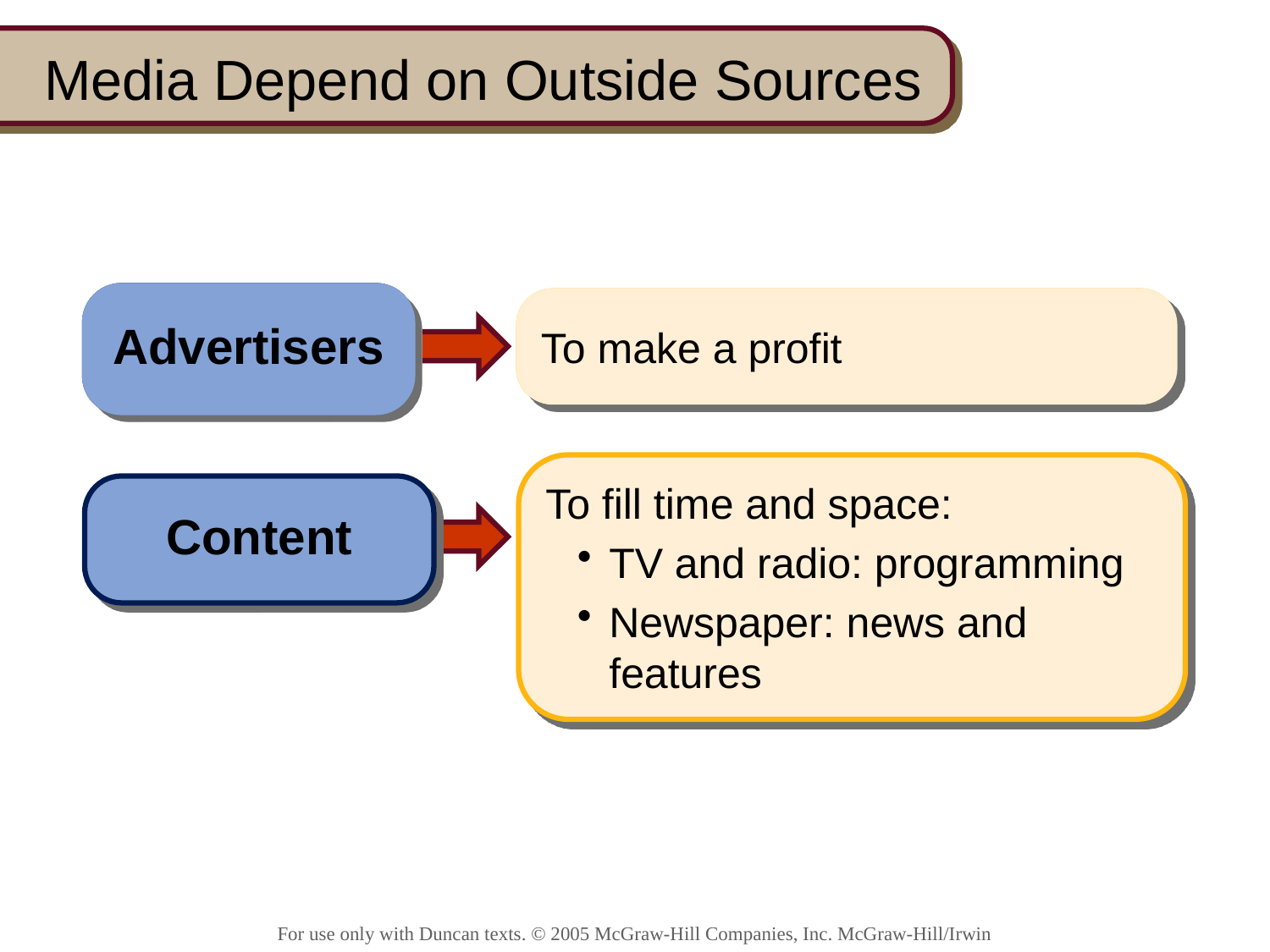

# Media Depend on Outside Sources
Advertisers
To make a profit

Advertisers
To make a profit
To fill time and space:
TV and radio: programming
Newspaper: news and features
Content